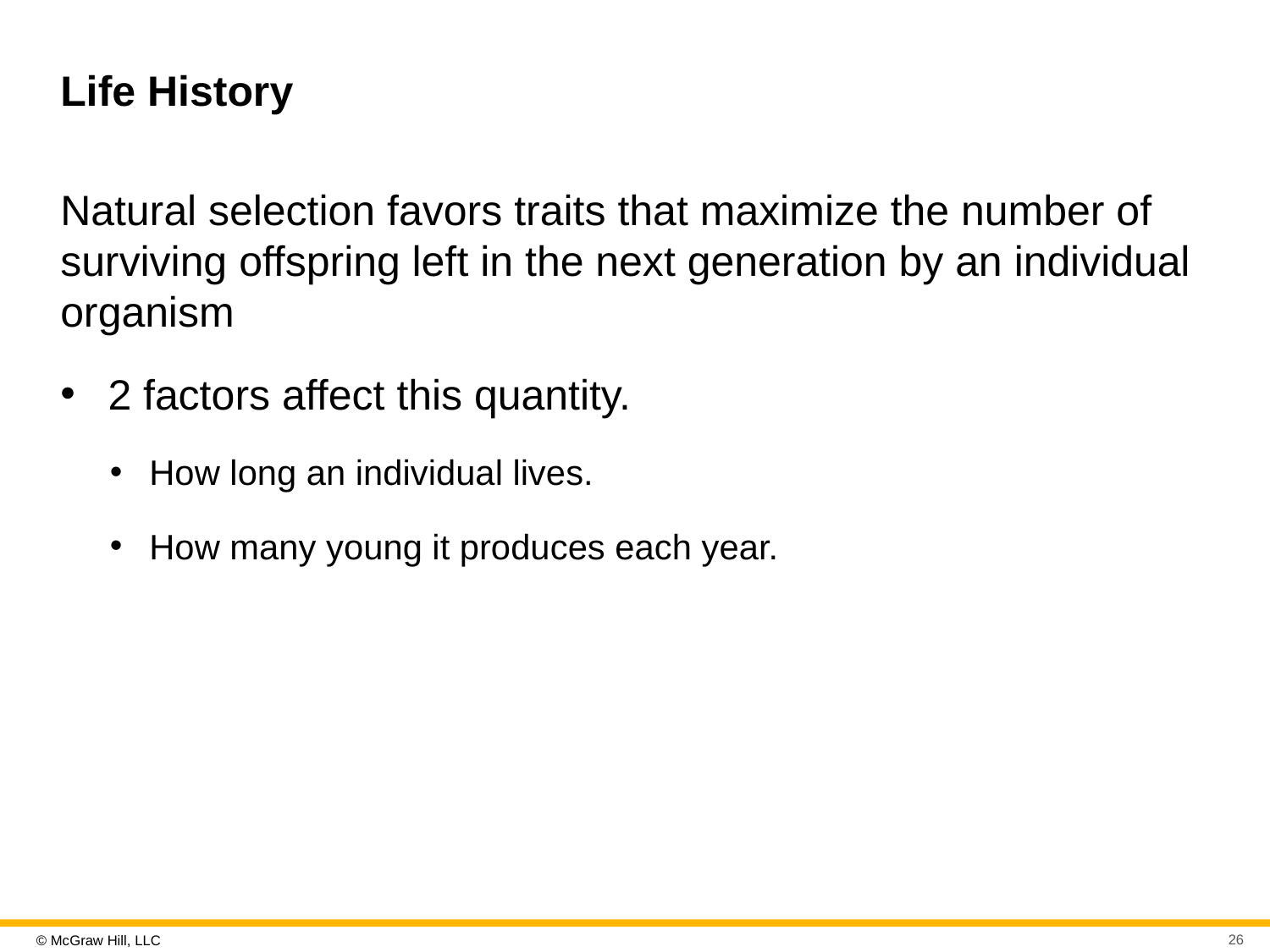

# Life History
Natural selection favors traits that maximize the number of surviving offspring left in the next generation by an individual organism
2 factors affect this quantity.
How long an individual lives.
How many young it produces each year.
26